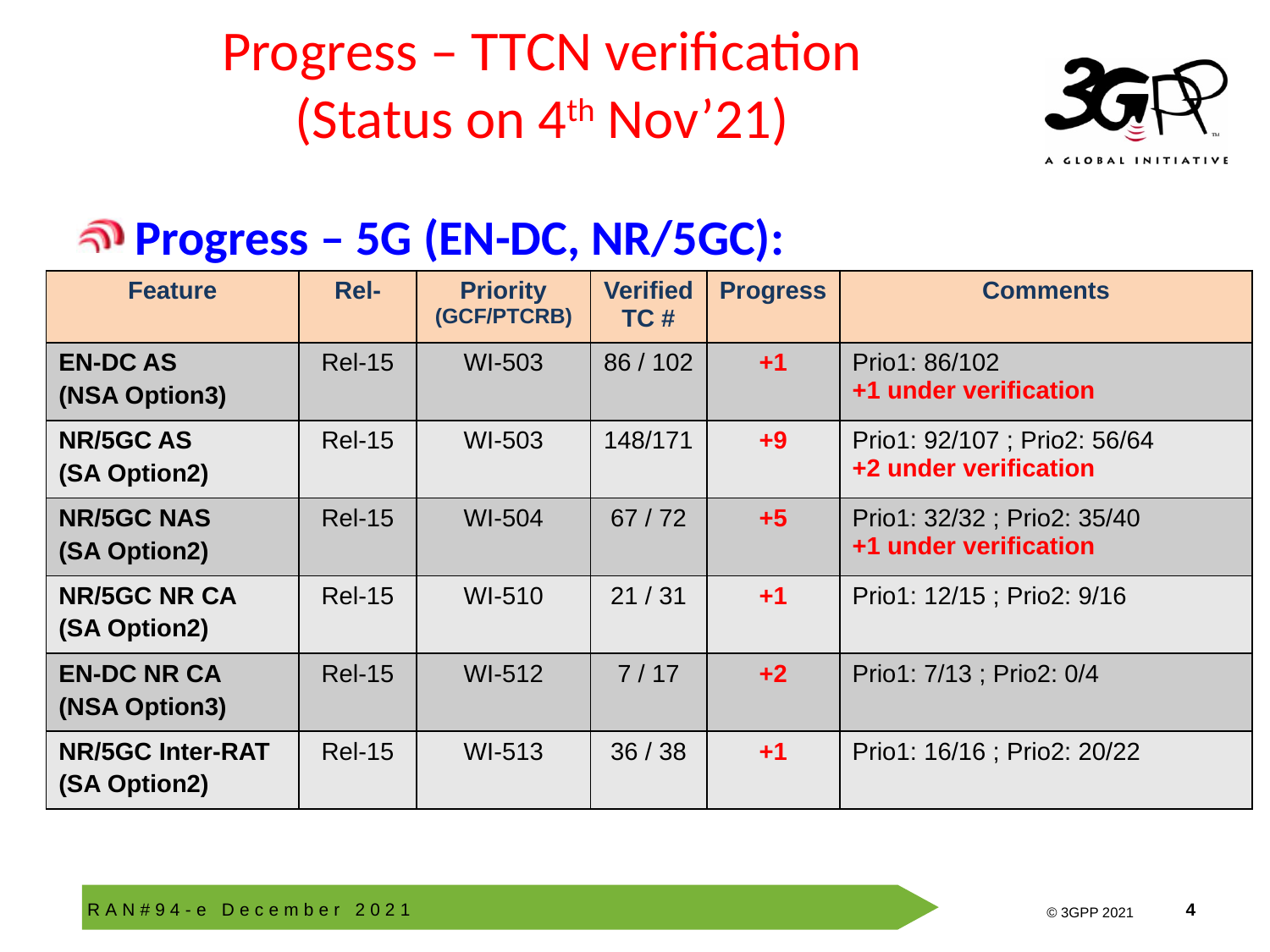

# Progress – TTCN verification (Status on 4th Nov’21)
 Progress – 5G (EN-DC, NR/5GC):

| Feature | Rel- | Priority (GCF/PTCRB) | Verified TC # | Progress | Comments |
| --- | --- | --- | --- | --- | --- |
| EN-DC AS (NSA Option3) | Rel-15 | WI-503 | 86 / 102 | +1 | Prio1: 86/102 +1 under verification |
| NR/5GC AS (SA Option2) | Rel-15 | WI-503 | 148/171 | +9 | Prio1: 92/107 ; Prio2: 56/64 +2 under verification |
| NR/5GC NAS (SA Option2) | Rel-15 | WI-504 | 67 / 72 | +5 | Prio1: 32/32 ; Prio2: 35/40 +1 under verification |
| NR/5GC NR CA (SA Option2) | Rel-15 | WI-510 | 21 / 31 | +1 | Prio1: 12/15 ; Prio2: 9/16 |
| EN-DC NR CA (NSA Option3) | Rel-15 | WI-512 | 7 / 17 | +2 | Prio1: 7/13 ; Prio2: 0/4 |
| NR/5GC Inter-RAT (SA Option2) | Rel-15 | WI-513 | 36 / 38 | +1 | Prio1: 16/16 ; Prio2: 20/22 |